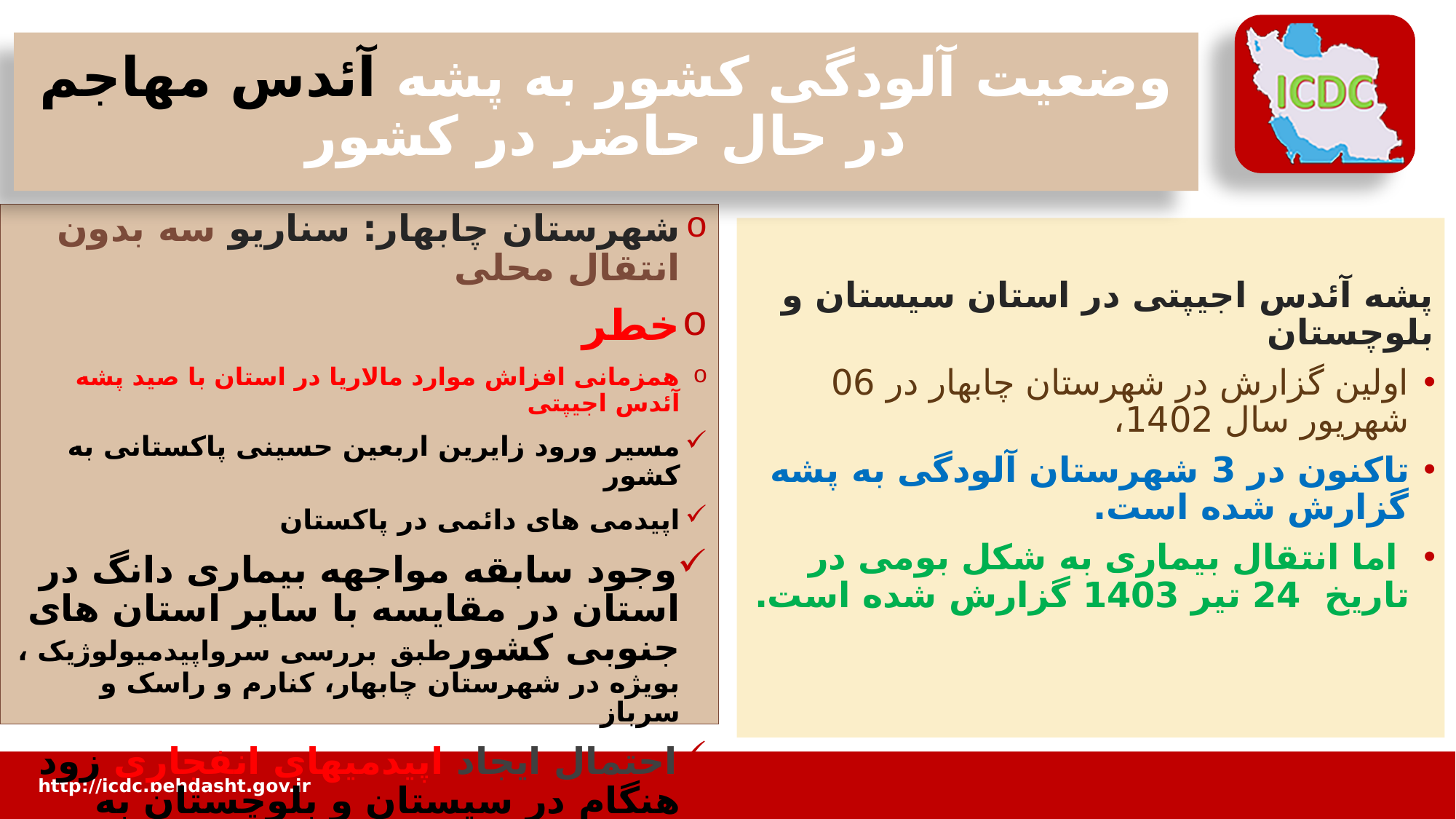

# وضعیت آلودگی کشور به پشه آئدس مهاجم در حال حاضر در کشور
شهرستان چابهار: سناریو سه بدون انتقال محلی
خطر
همزمانی افزاش موارد مالاریا در استان با صید پشه آئدس اجیپتی
مسیر ورود زایرین اربعین حسینی پاکستانی به کشور
اپیدمی های دائمی در پاکستان
وجود سابقه مواجهه بیماری دانگ در استان در مقایسه با سایر استان های جنوبی کشورطبق بررسی سرواپیدمیولوژیک ، بویژه در شهرستان چابهار، کنارم و راسک و سرباز
احتمال ایجاد اپیدمیهای انفجاری زود هنگام در سیستان و بلوچستان به دلیل وجود ذخایر بیماری در کشور پاکستان و ارتباطات گستره روزمره

پشه آئدس اجیپتی در استان سیستان و بلوچستان
اولین گزارش در شهرستان چابهار در 06 شهریور سال 1402،
تاکنون در 3 شهرستان آلودگی به پشه گزارش شده است.
 اما انتقال بیماری به شکل بومی در تاریخ  24 تیر 1403 گزارش شده است.